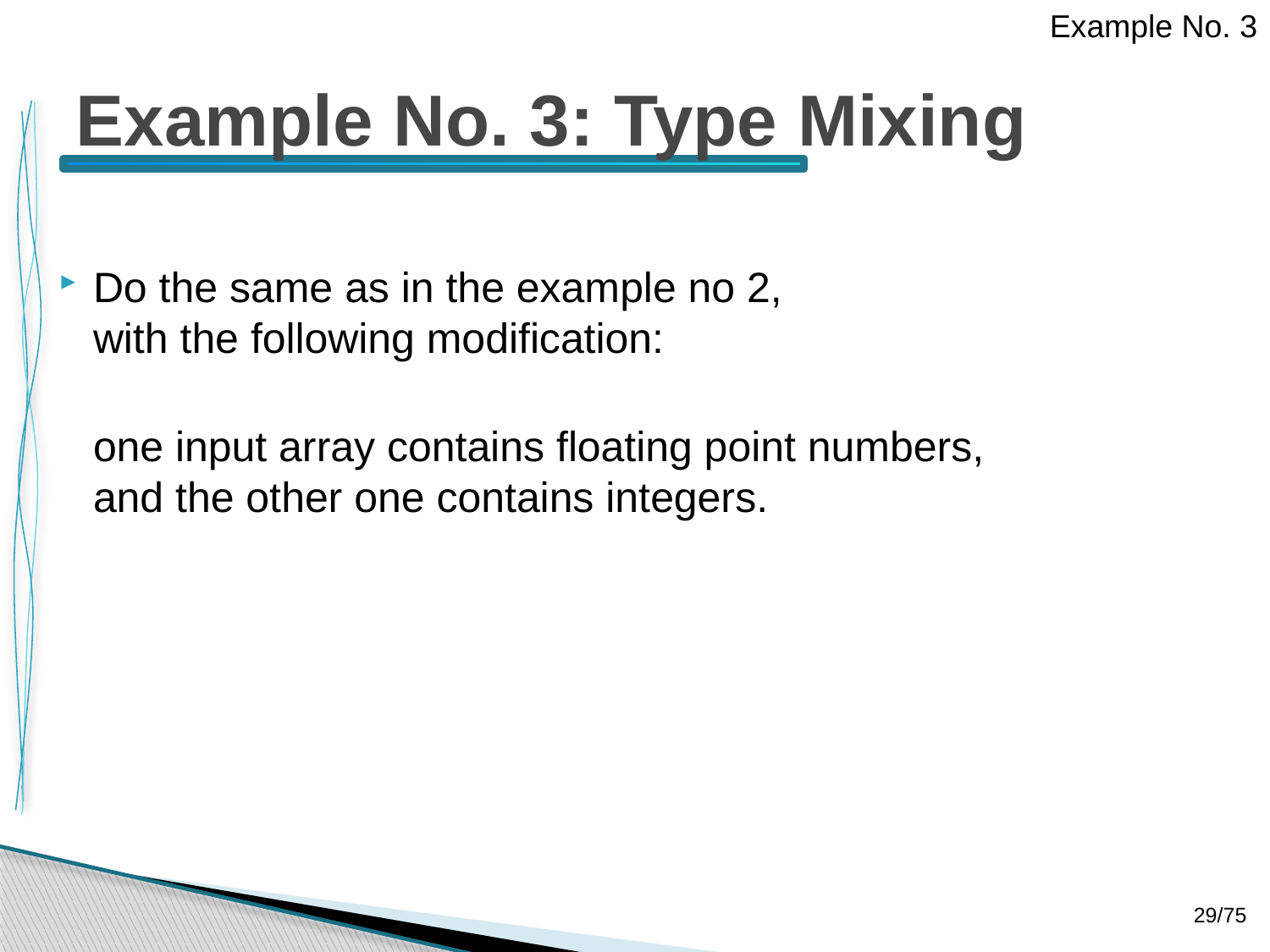

Example No. 3
# Example No. 3: Type Mixing
Do the same as in the example no 2,
with the following modification:
one input array contains floating point numbers,
and the other one contains integers.